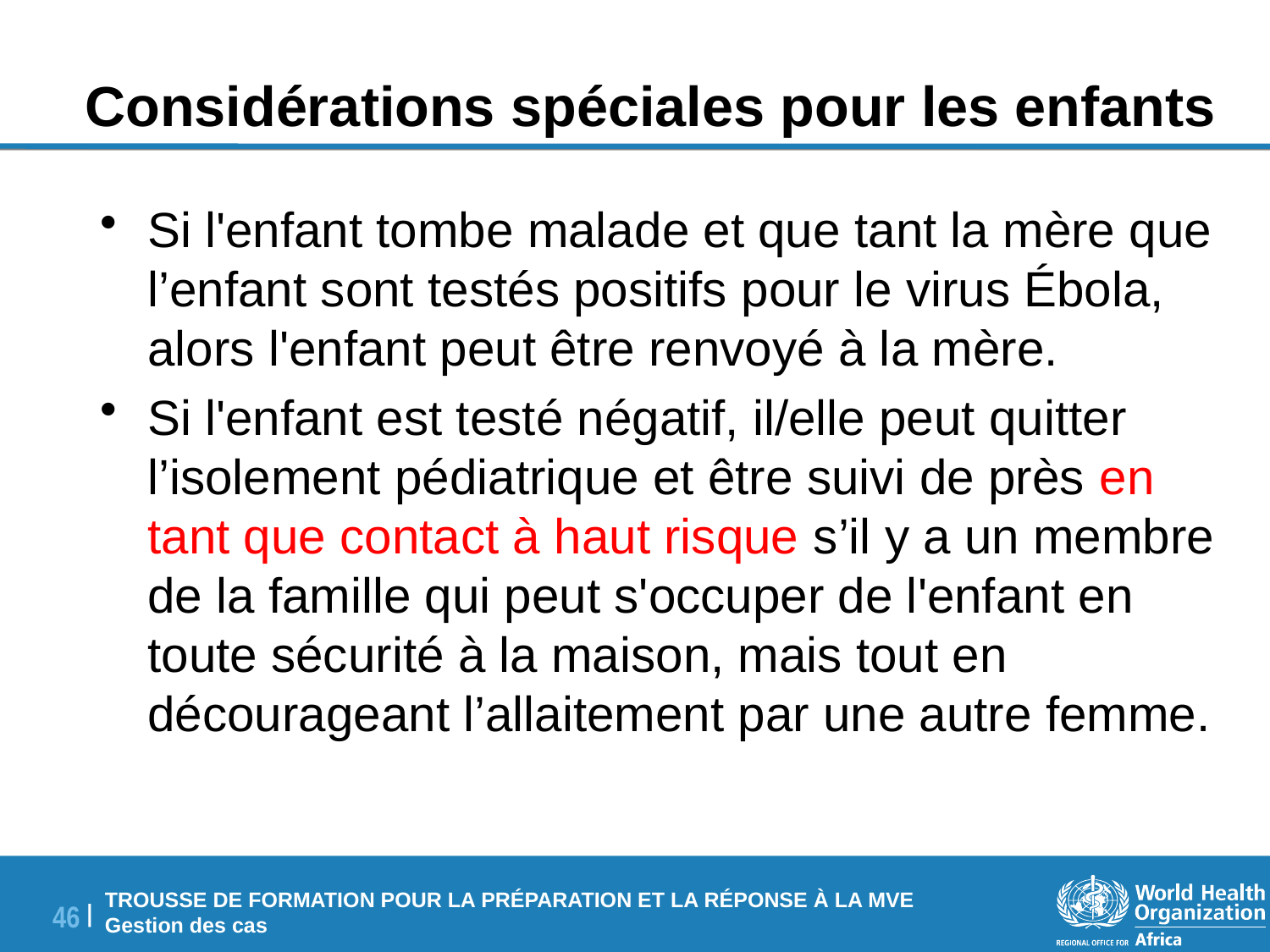

# Considérations spéciales pour les enfants
Si l'enfant tombe malade et que tant la mère que l’enfant sont testés positifs pour le virus Ébola, alors l'enfant peut être renvoyé à la mère.
Si l'enfant est testé négatif, il/elle peut quitter l’isolement pédiatrique et être suivi de près en tant que contact à haut risque s’il y a un membre de la famille qui peut s'occuper de l'enfant en toute sécurité à la maison, mais tout en décourageant l’allaitement par une autre femme.